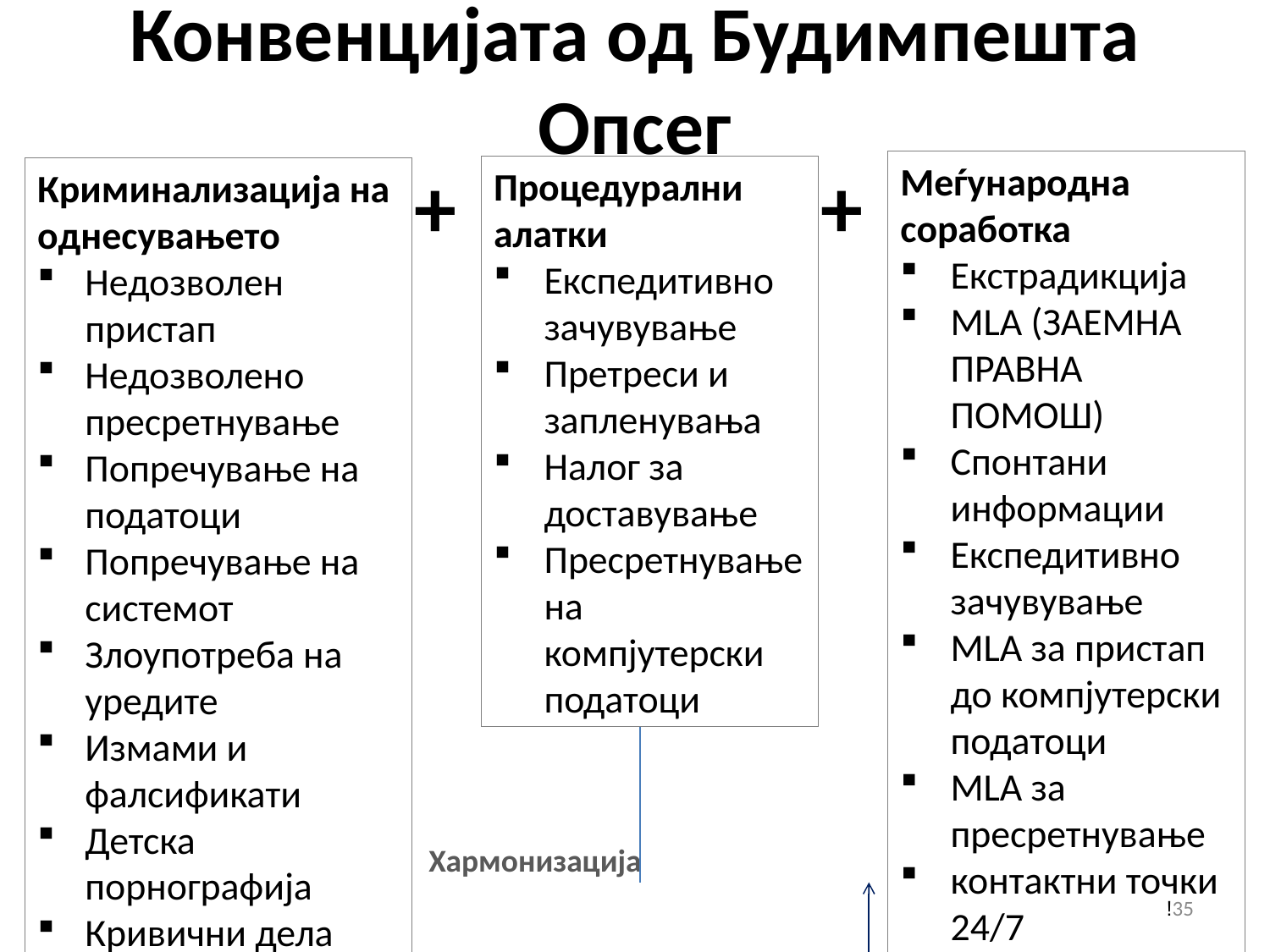

# Конвенцијата од Будимпешта Опсег
+
+
Меѓународна соработка
Екстрадикција
MLA (ЗАЕМНА ПРАВНА ПОМОШ)
Спонтани информации
Експедитивно зачувување
MLA за пристап до компјутерски податоци
MLA за пресретнување
контактни точки 24/7
Процедурални алатки
Експедитивно зачувување
Претреси и запленувања
Налог за доставување
Пресретнување на компјутерски податоци
Криминализација на однесувањето
Недозволен пристап
Недозволено пресретнување
Попречување на податоци
Попречување на системот
Злоупотреба на уредите
Измами и фалсификати
Детска порнографија
Кривични дела поврзани со авторски и сродни права
Хармонизација
!35